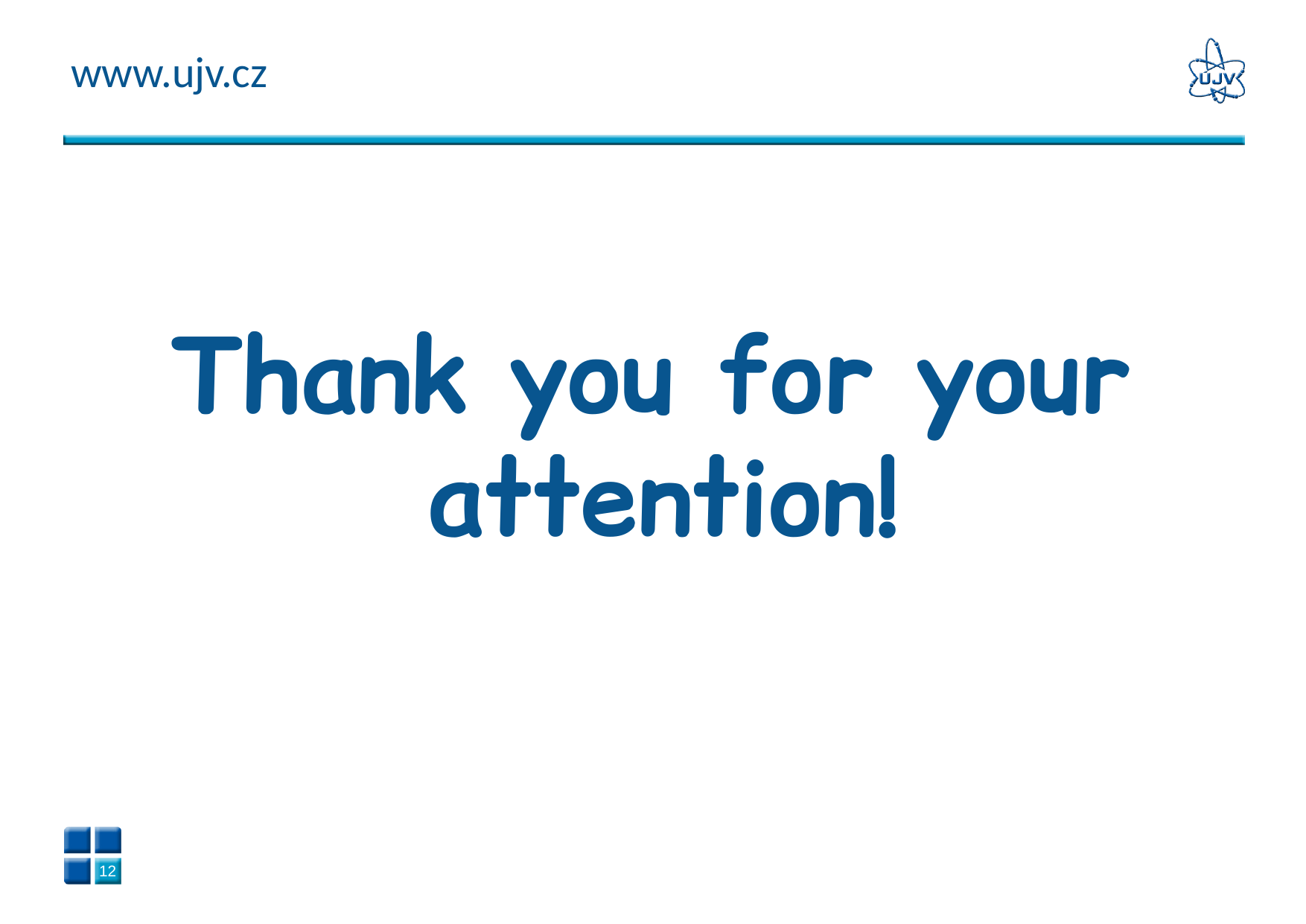

# www.ujv.cz

Thank you for your attention!

12